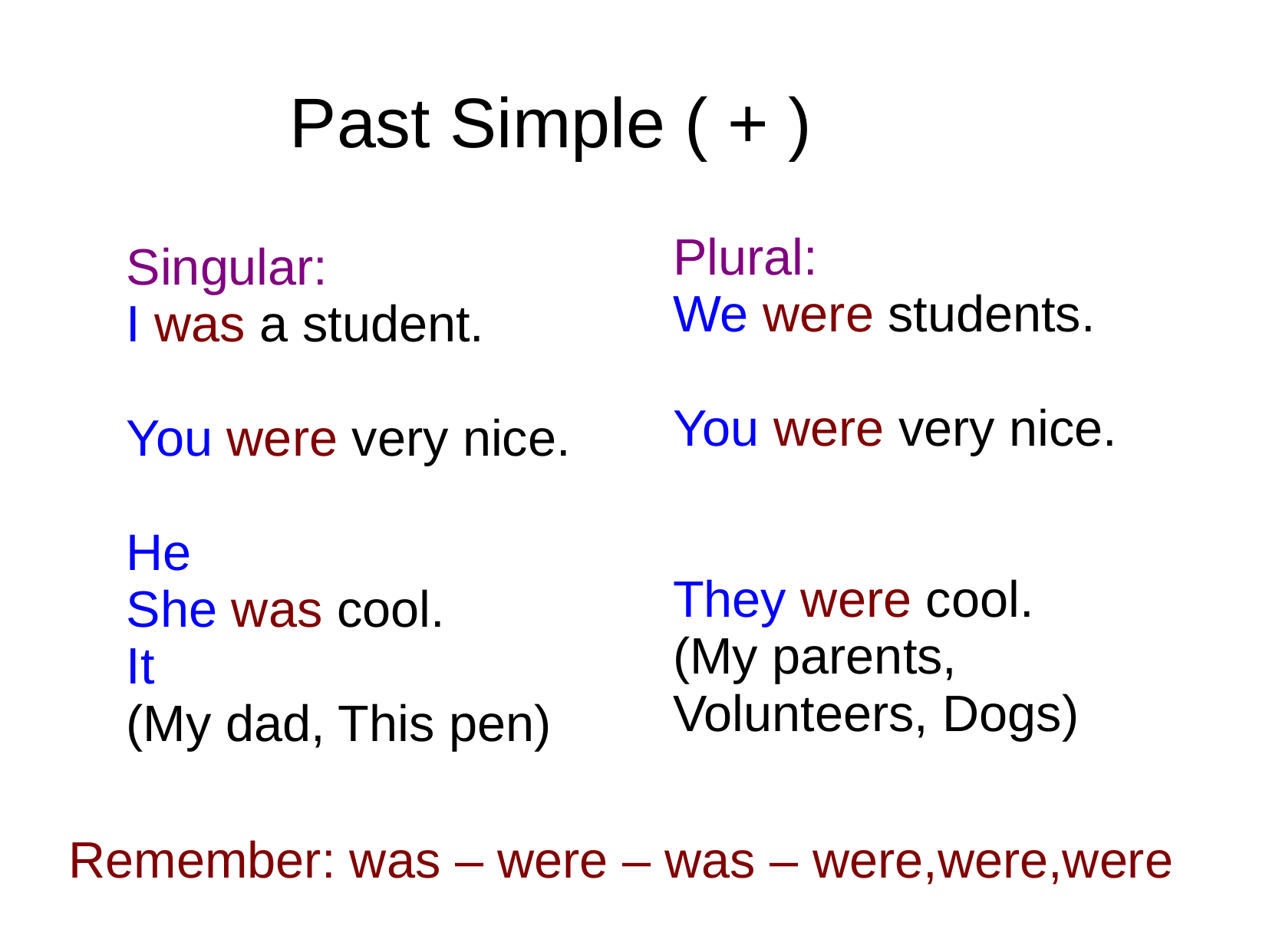

# Past Simple ( + )
Plural:
We were students.

You were very nice.

They were cool.
(My parents, Volunteers, Dogs)
Singular:
I was a student.

You were very nice.

He
She was cool.
It
(My dad, This pen)
Remember: was – were – was – were,were,were